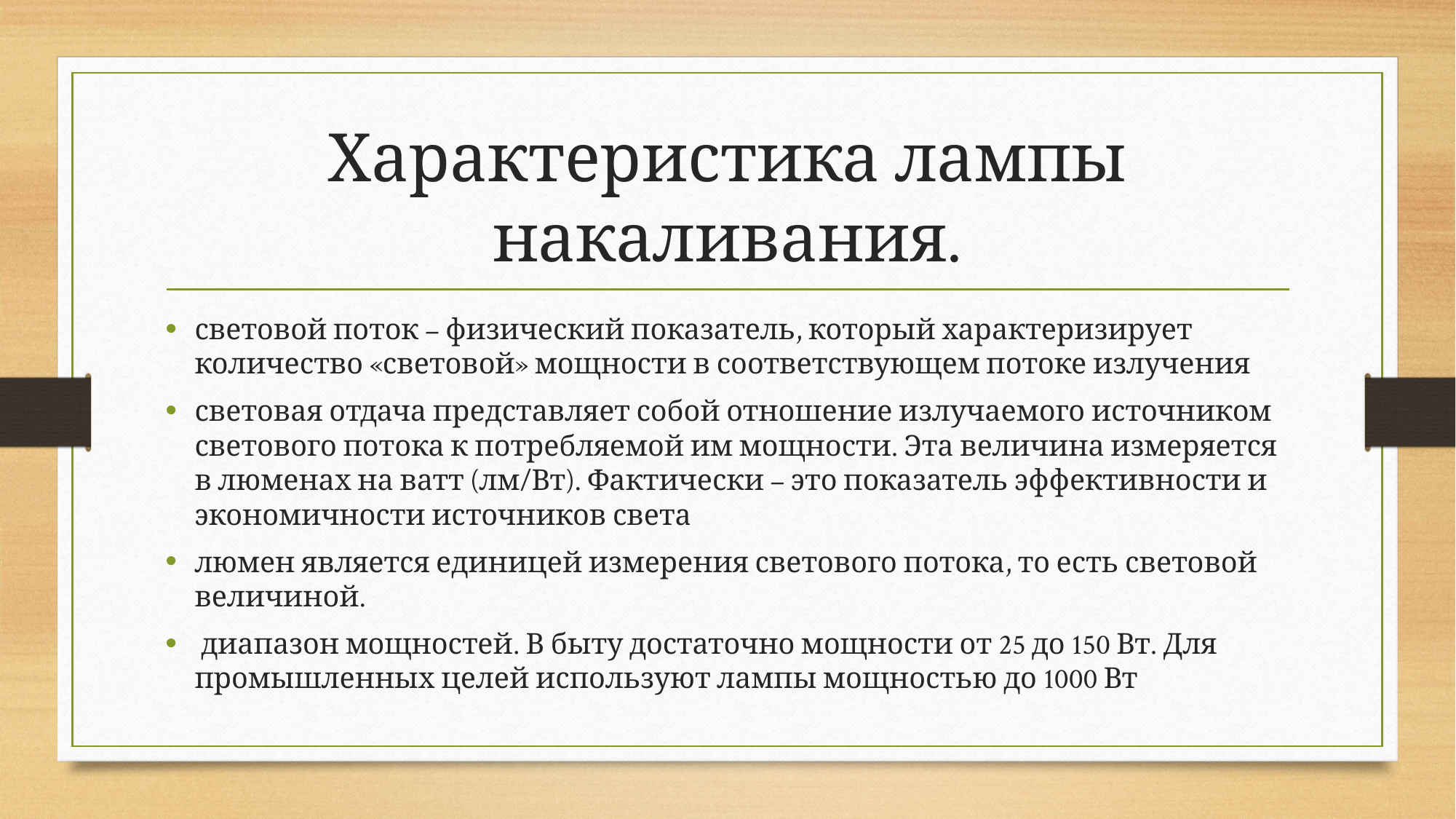

# Характеристика лампы накаливания.
световой поток – физический показатель, который характеризирует количество «световой» мощности в соответствующем потоке излучения
световая отдача представляет собой отношение излучаемого источником светового потока к потребляемой им мощности. Эта величина измеряется в люменах на ватт (лм/Вт). Фактически – это показатель эффективности и экономичности источников света
люмен является единицей измерения светового потока, то есть световой величиной.
 диапазон мощностей. В быту достаточно мощности от 25 до 150 Вт. Для промышленных целей используют лампы мощностью до 1000 Вт